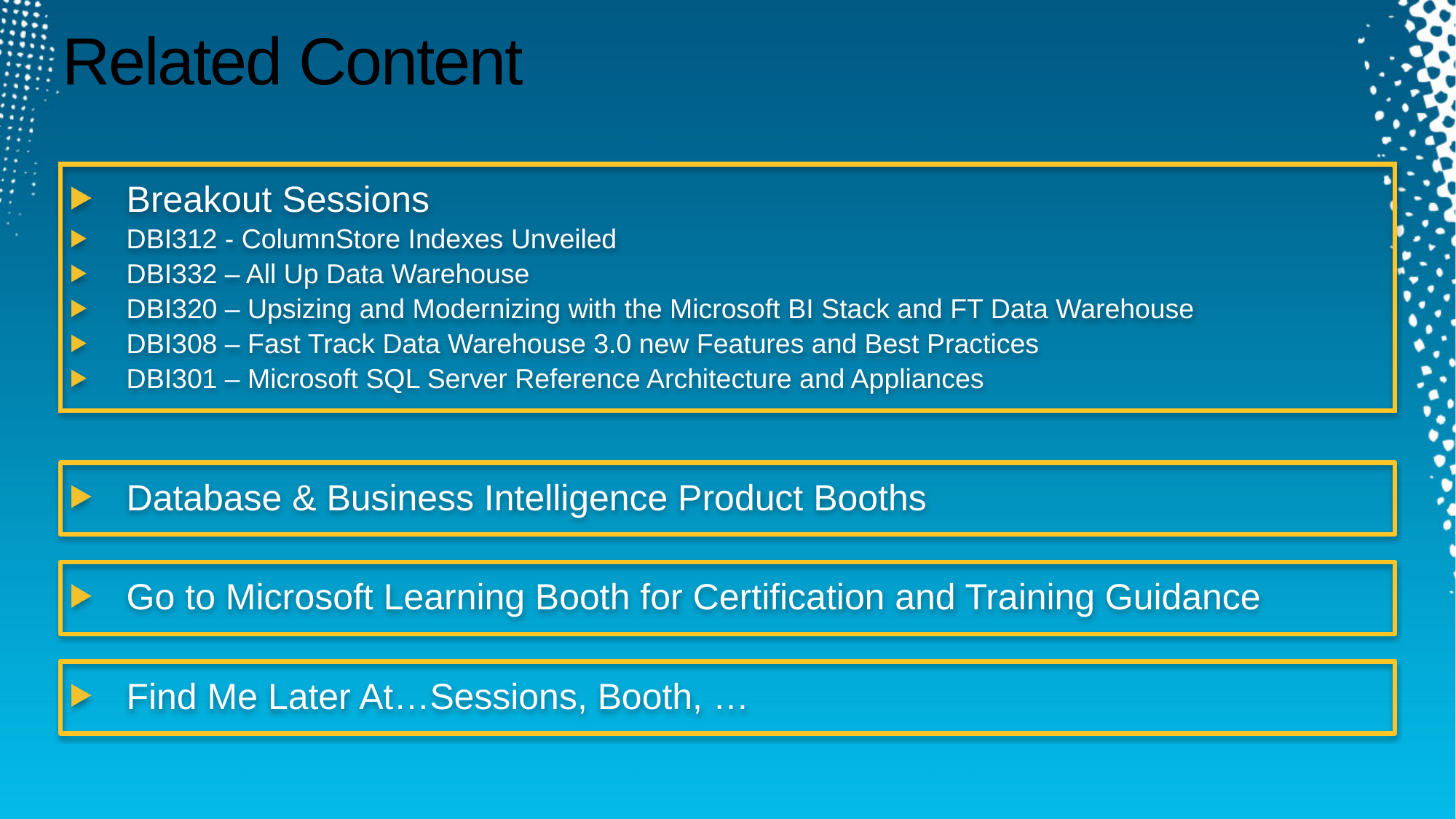

# Related Content
Breakout Sessions
DBI312 - ColumnStore Indexes Unveiled
DBI332 – All Up Data Warehouse
DBI320 – Upsizing and Modernizing with the Microsoft BI Stack and FT Data Warehouse
DBI308 – Fast Track Data Warehouse 3.0 new Features and Best Practices
DBI301 – Microsoft SQL Server Reference Architecture and Appliances
Database & Business Intelligence Product Booths
Go to Microsoft Learning Booth for Certification and Training Guidance
Find Me Later At…Sessions, Booth, …